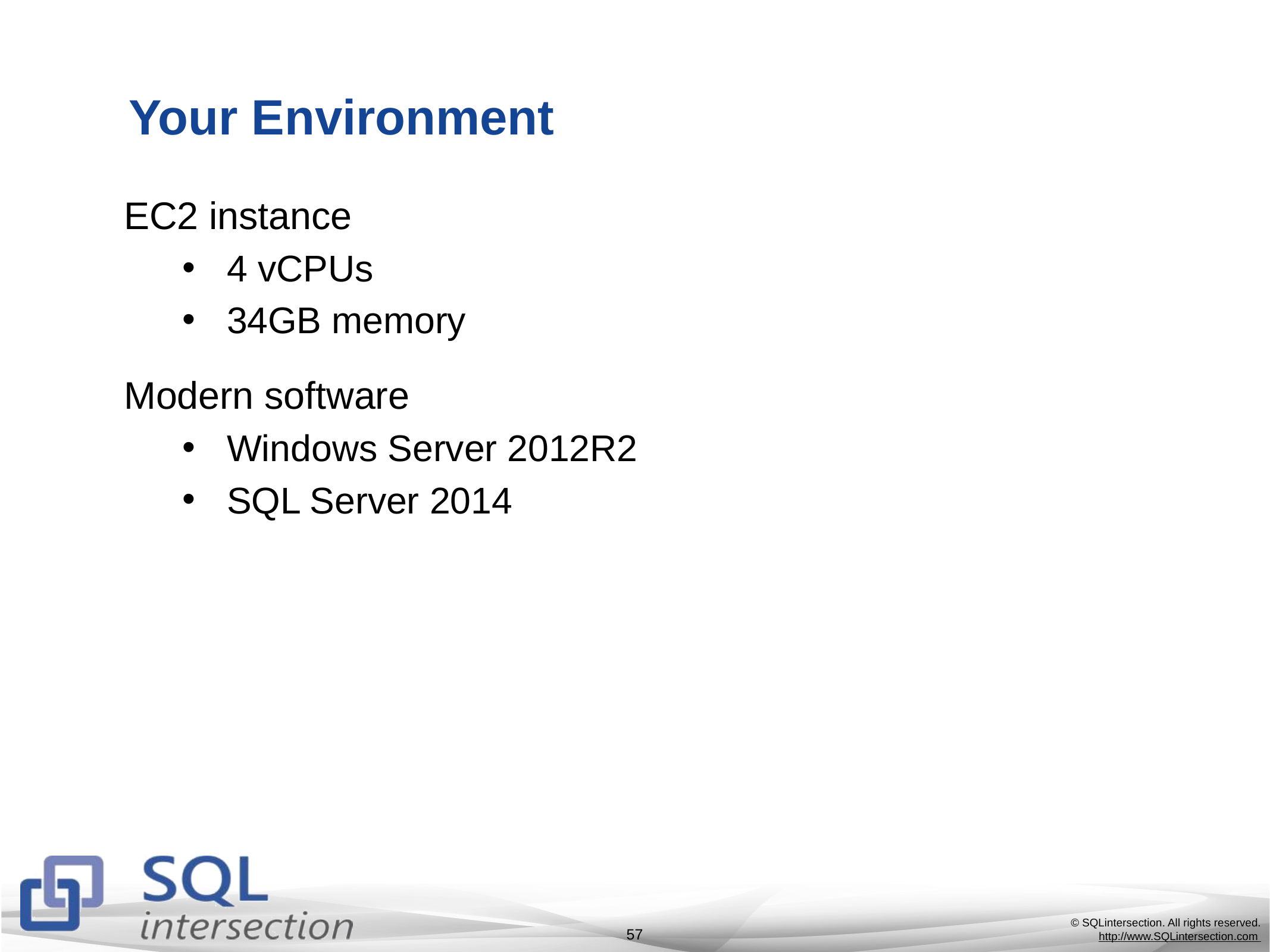

# Your Environment
EC2 instance
4 vCPUs
34GB memory
Modern software
Windows Server 2012R2
SQL Server 2014